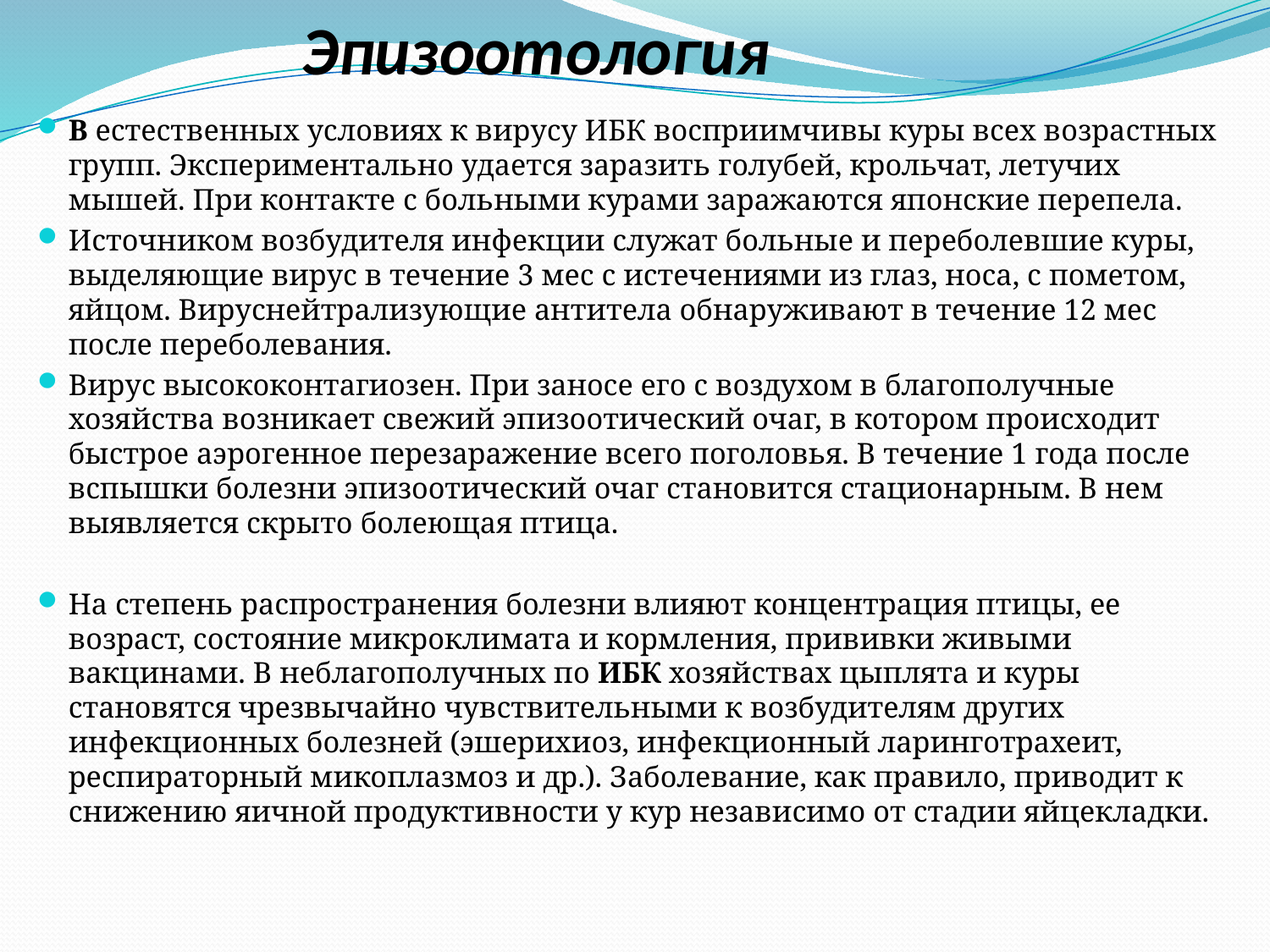

# Эпизоотология
В естественных условиях к вирусу ИБК восприимчивы куры всех возрастных групп. Экспериментально удается заразить голубей, крольчат, летучих мышей. При контакте с больными курами заражаются японские перепела.
Источником возбудителя инфекции служат больные и переболевшие куры, выделяющие вирус в течение 3 мес с истечениями из глаз, носа, с пометом, яйцом. Вируснейтрализующие антитела обнаруживают в течение 12 мес после переболевания.
Вирус высококонтагиозен. При заносе его с воздухом в благополучные хозяйства возникает свежий эпизоотический очаг, в котором происходит быстрое аэрогенное перезаражение всего поголовья. В течение 1 года после вспышки болезни эпизоотический очаг становится стационарным. В нем выявляется скрыто болеющая птица.

На степень распространения болезни влияют концентрация птицы, ее возраст, состояние микроклимата и кормления, прививки живыми вакцинами. В неблагополучных по ИБК хозяйствах цыплята и куры становятся чрезвычайно чувствительными к возбудителям других инфекционных болезней (эшерихиоз, инфекционный ларинготрахеит, респираторный микоплазмоз и др.). Заболевание, как правило, приводит к снижению яичной продуктивности у кур независимо от стадии яйцекладки.